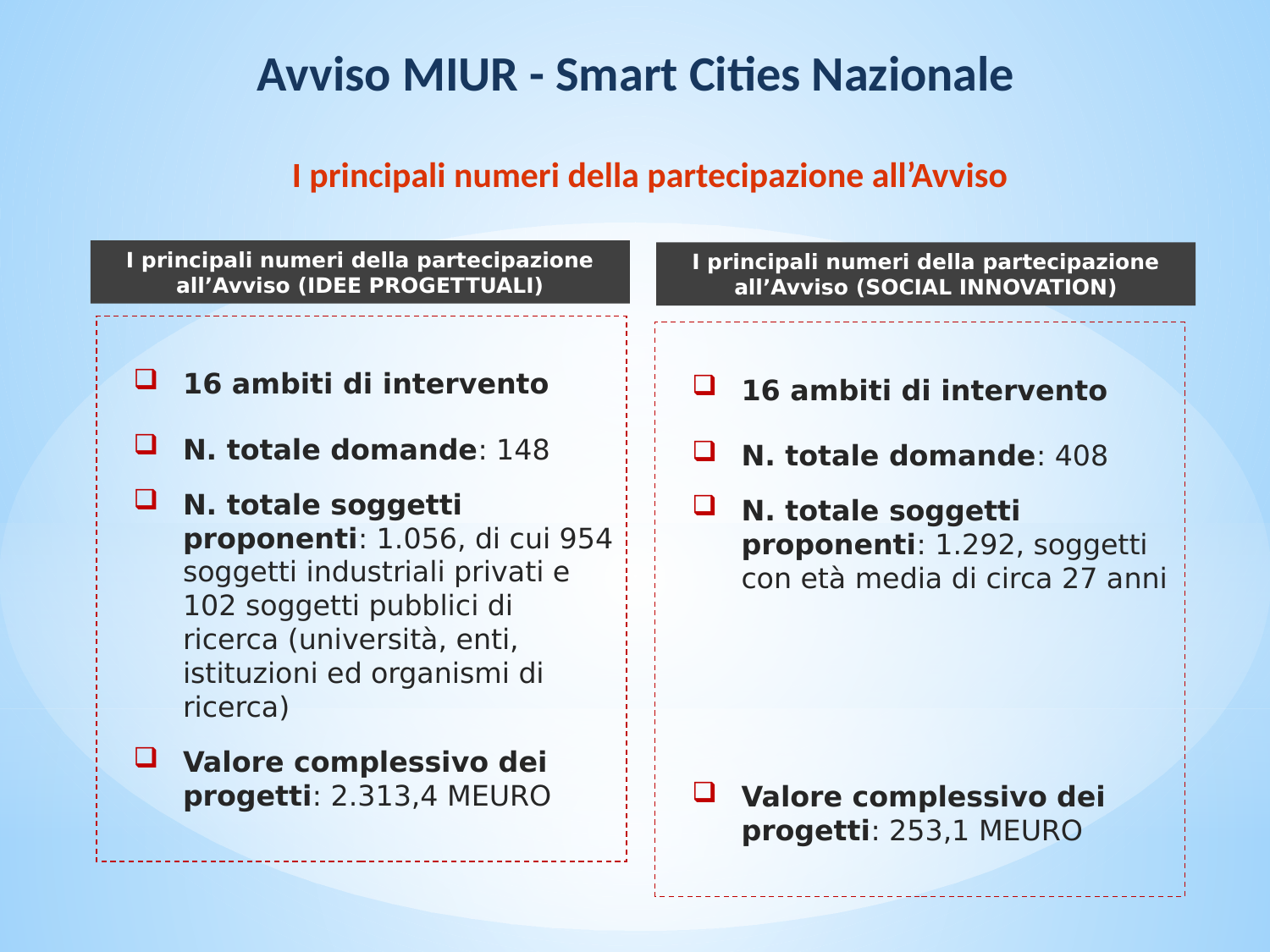

Avviso MIUR - Smart Cities Nazionale
I principali numeri della partecipazione all’Avviso
I principali numeri della partecipazione all’Avviso (IDEE PROGETTUALI)
I principali numeri della partecipazione all’Avviso (SOCIAL INNOVATION)
16 ambiti di intervento
N. totale domande: 148
N. totale soggetti proponenti: 1.056, di cui 954 soggetti industriali privati e 102 soggetti pubblici di ricerca (università, enti, istituzioni ed organismi di ricerca)
Valore complessivo dei progetti: 2.313,4 MEURO
16 ambiti di intervento
N. totale domande: 408
N. totale soggetti proponenti: 1.292, soggetti con età media di circa 27 anni

Valore complessivo dei progetti: 253,1 MEURO